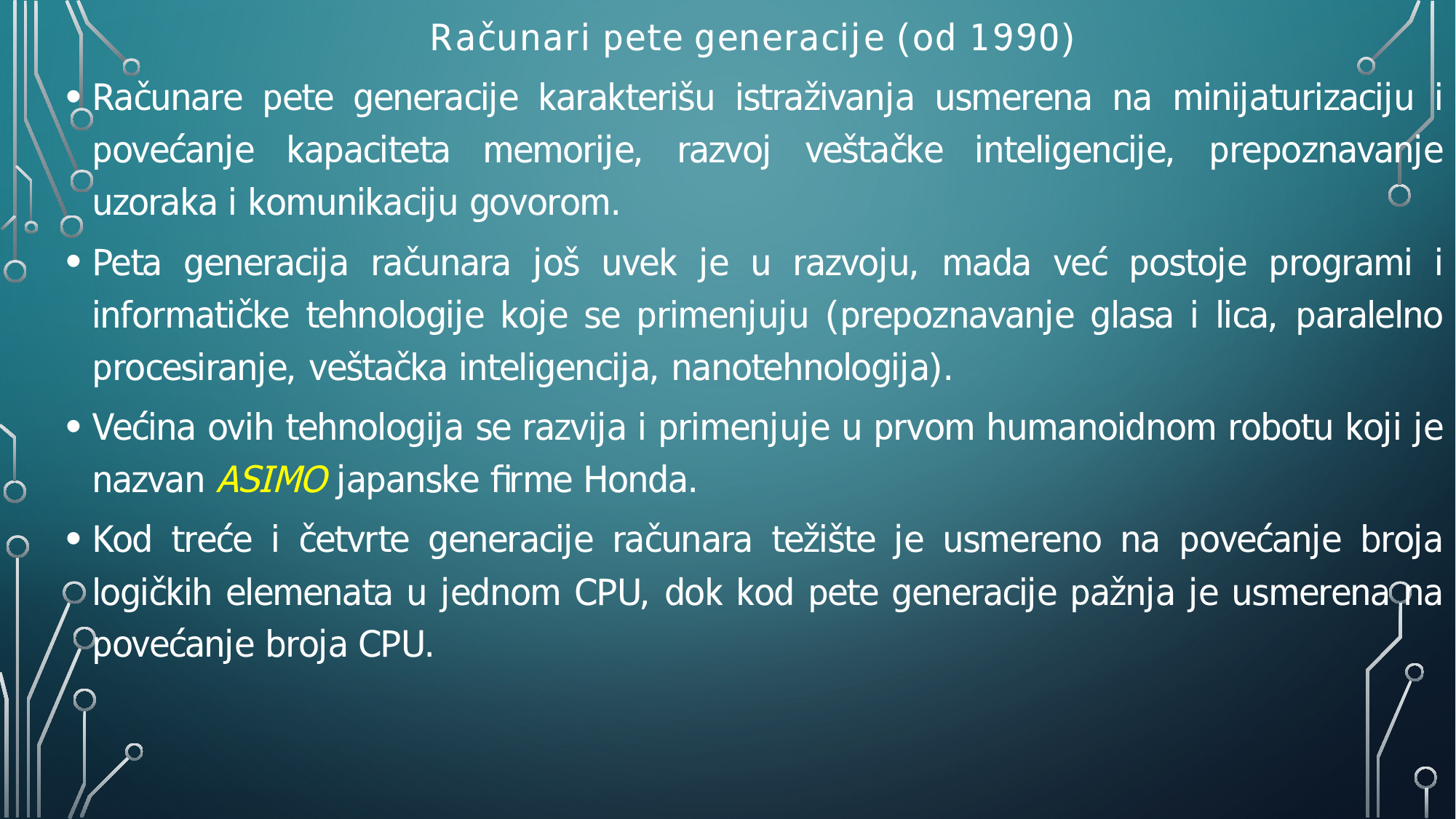

Računari pete generacije (od 1990)
Računare pete generacije karakterišu istraživanja usmerena na minijaturizaciju i povećanje kapaciteta memorije, razvoj veštačke inteligencije, prepoznavanje uzoraka i komunikaciju govorom.
Peta generacija računara još uvek je u razvoju, mada već postoje programi i informatičke tehnologije koje se primenjuju (prepoznavanje glasa i lica, paralelno procesiranje, veštačka inteligencija, nanotehnologija).
Većina ovih tehnologija se razvija i primenjuje u prvom humanoidnom robotu koji je nazvan ASIMO japanske firme Honda.
Kod treće i četvrte generacije računara težište je usmereno na povećanje broja logičkih elemenata u jednom CPU, dok kod pete generacije pažnja je usmerena na povećanje broja CPU.